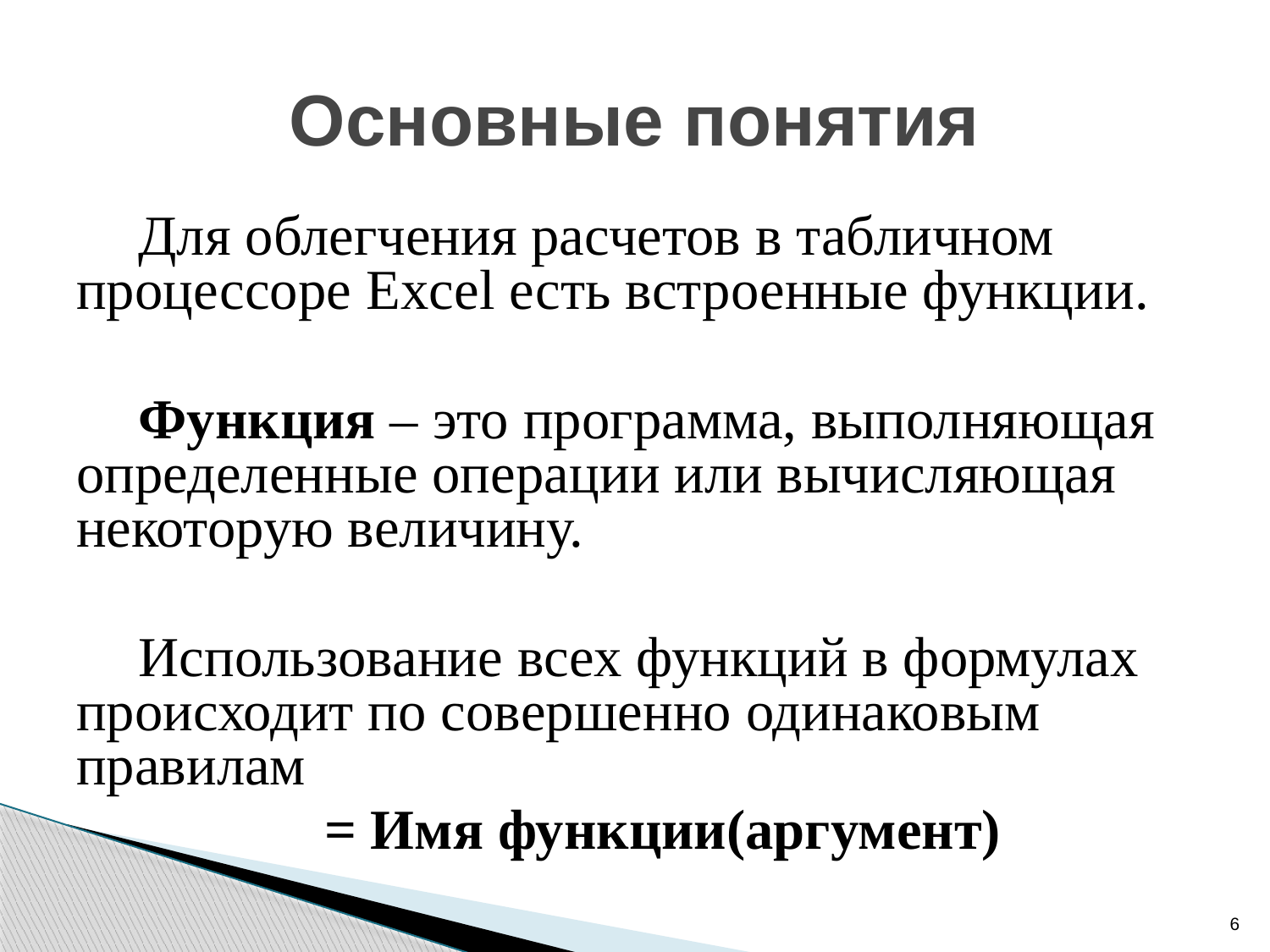

# Основные понятия
Для облегчения расчетов в табличном процессоре Excel есть встроенные функции.

Функция – это программа, выполняющая определенные операции или вычисляющая некоторую величину.

Использование всех функций в формулах происходит по совершенно одинаковым правилам
= Имя функции(аргумент)

6